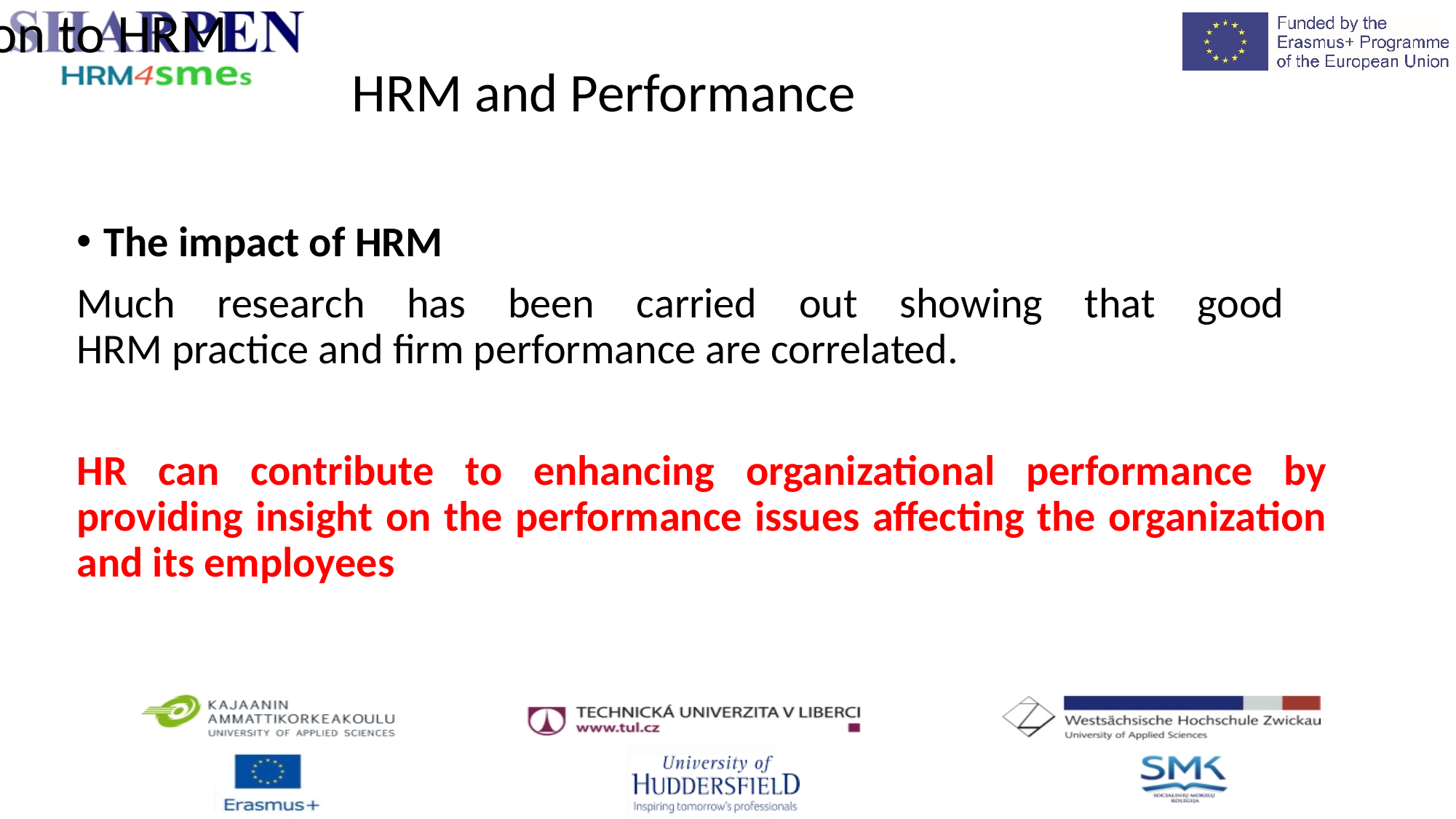

# Introduction to HRM HRM and Performance
The impact of HRM
Much research has been carried out showing that good
HRM practice and firm performance are correlated.

HR can contribute to enhancing organizational performance by providing insight on the performance issues affecting the organization and its employees